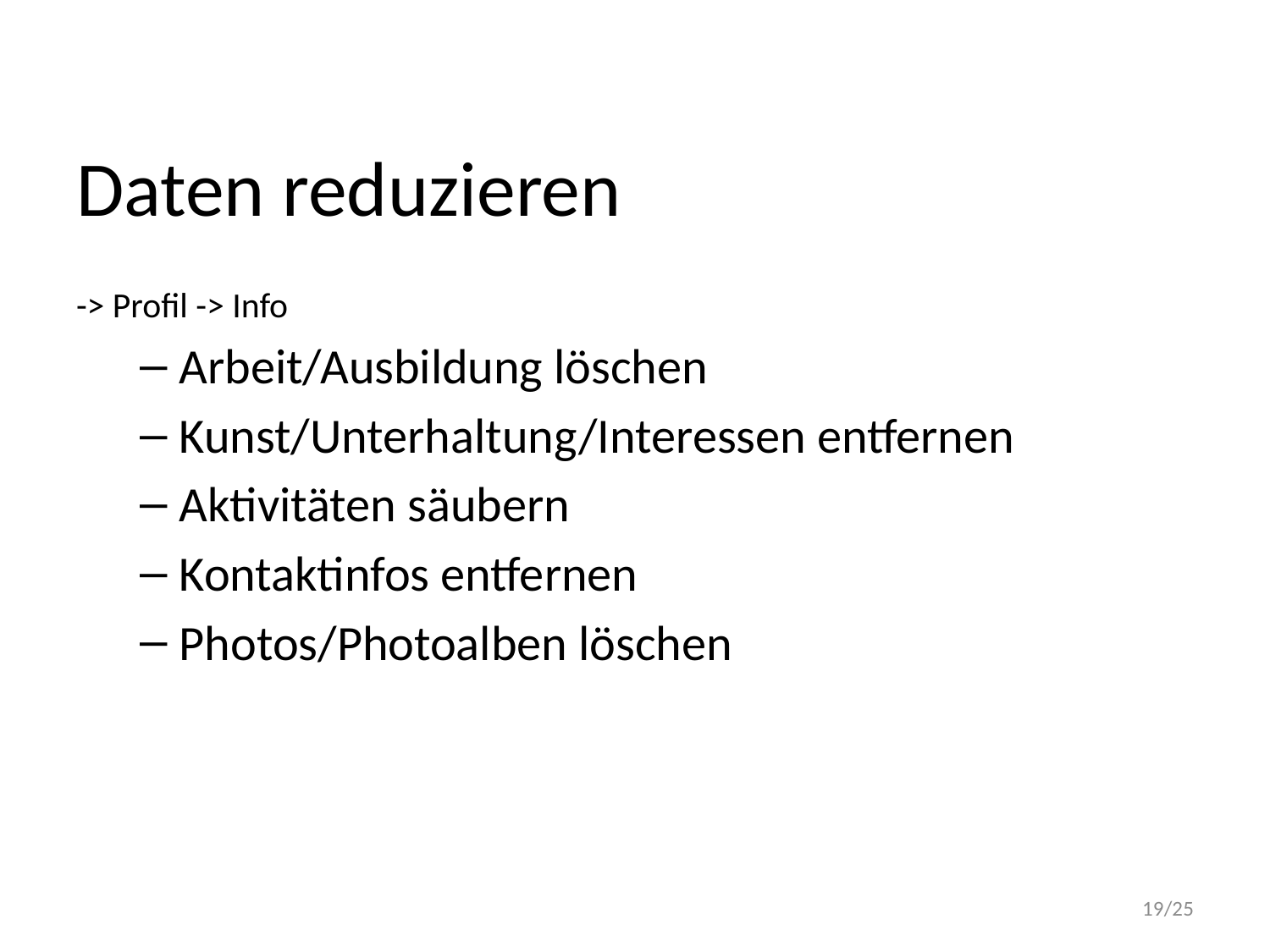

# Daten reduzieren
-> Profil -> Info
Arbeit/Ausbildung löschen
Kunst/Unterhaltung/Interessen entfernen
Aktivitäten säubern
Kontaktinfos entfernen
Photos/Photoalben löschen

19/25